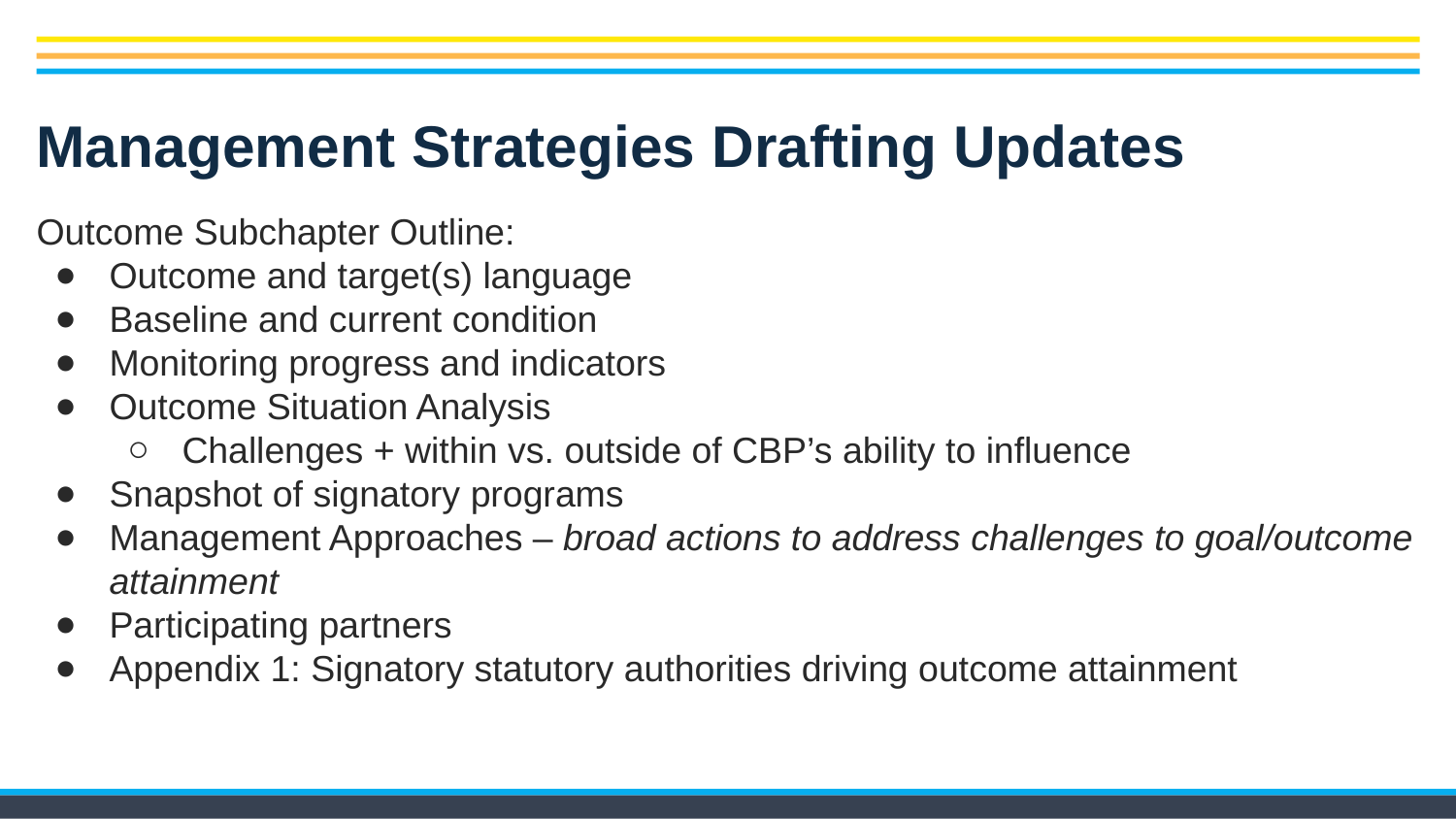

# Management Strategies Drafting Updates
Outcome Subchapter Outline:
Outcome and target(s) language
Baseline and current condition
Monitoring progress and indicators
Outcome Situation Analysis
Challenges + within vs. outside of CBP’s ability to influence
Snapshot of signatory programs
Management Approaches – broad actions to address challenges to goal/outcome attainment
Participating partners
Appendix 1: Signatory statutory authorities driving outcome attainment